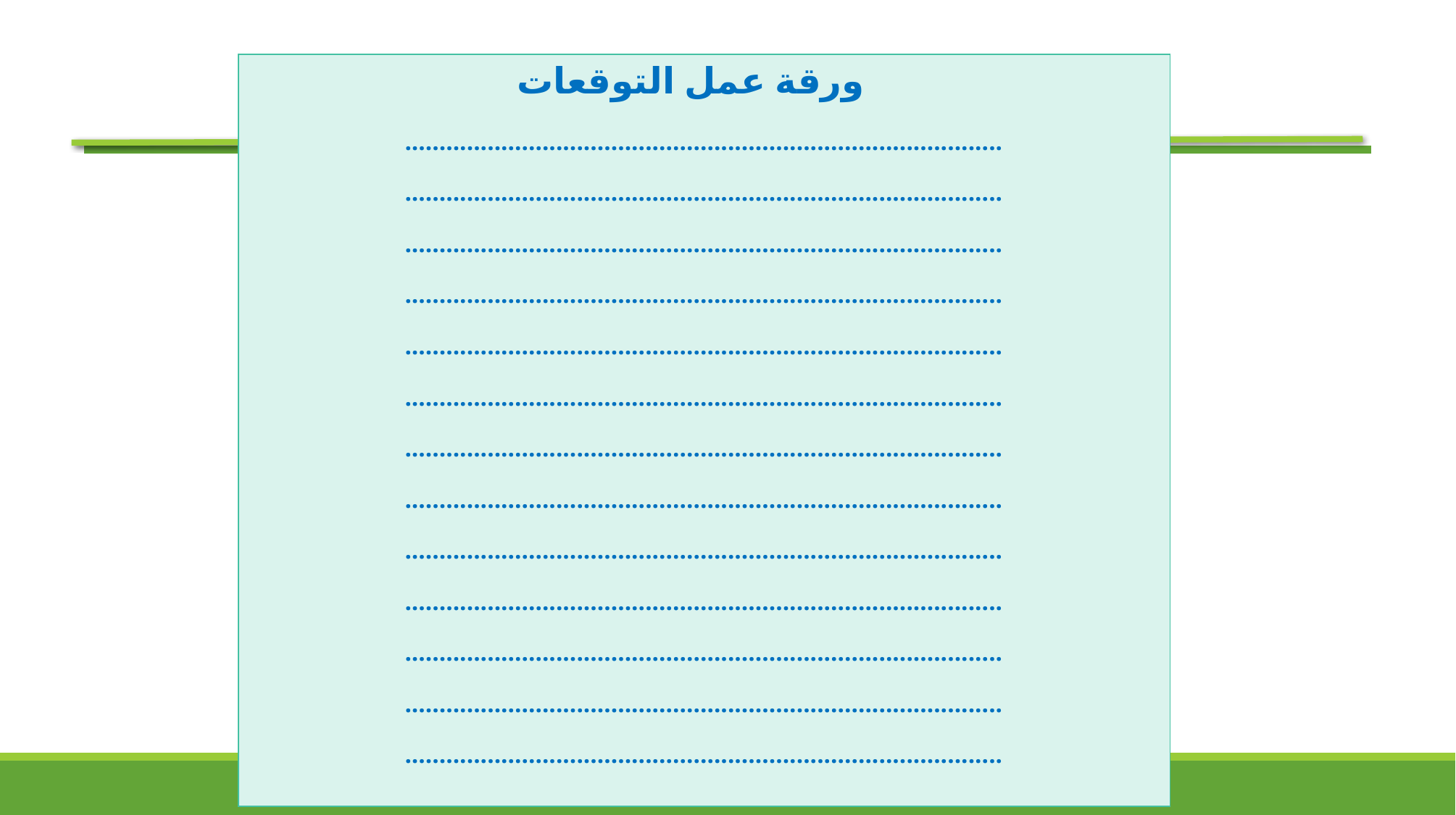

| ورقة عمل التوقعات ....................................................................................... ....................................................................................... ....................................................................................... ....................................................................................... ....................................................................................... ....................................................................................... ....................................................................................... ....................................................................................... ....................................................................................... ....................................................................................... ....................................................................................... ....................................................................................... ....................................................................................... |
| --- |